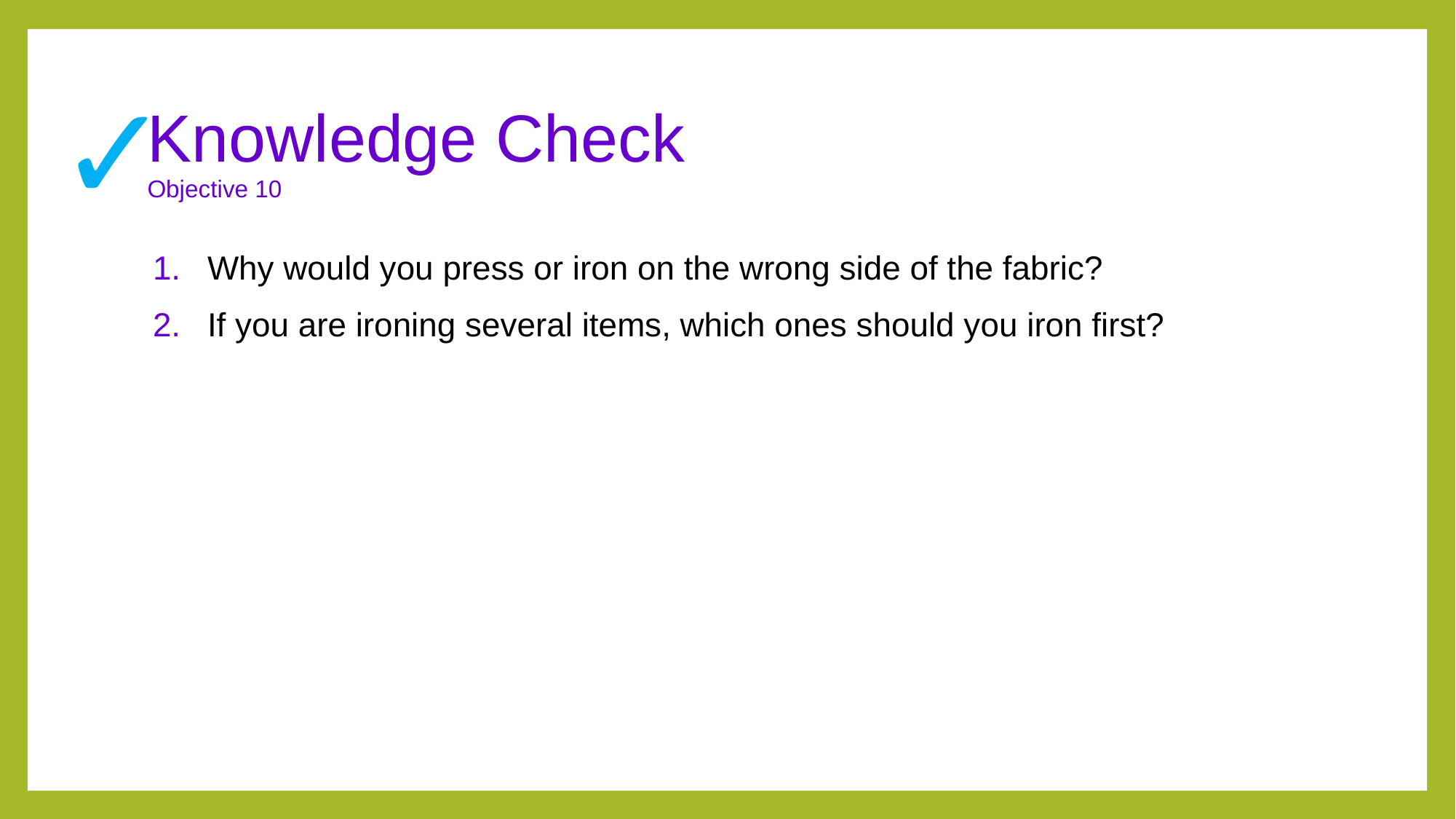

✓
# Knowledge Check Objective 10
Why would you press or iron on the wrong side of the fabric?
If you are ironing several items, which ones should you iron first?